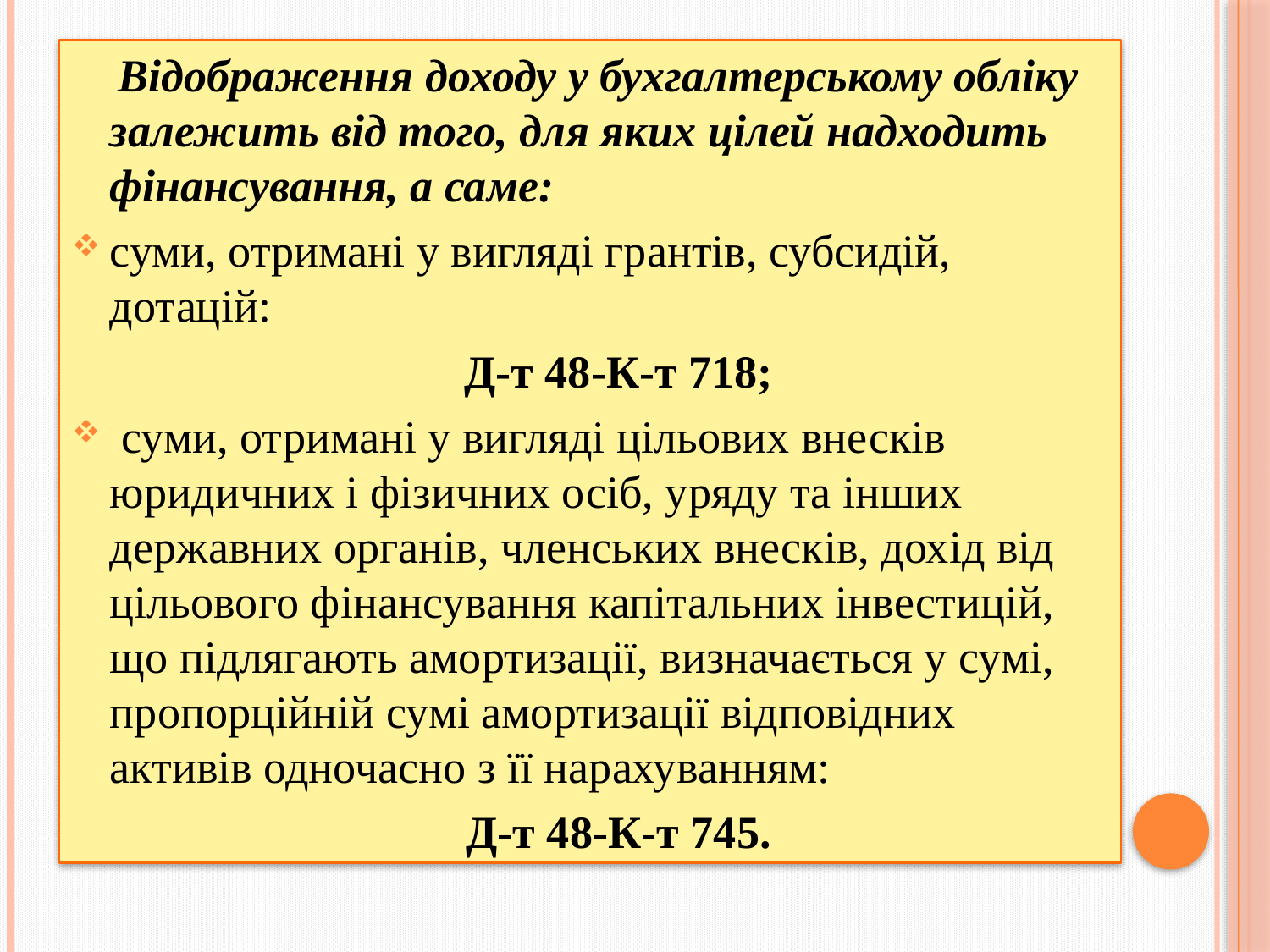

Відображення доходу у бухгалтерському обліку залежить від того, для яких цілей надходить фінансування, а саме:
суми, отримані у вигляді грантів, субсидій, дотацій:
     Д-т 48-К-т 718;
 суми, отримані у вигляді цільових внесків юридичних і фізичних осіб, уряду та інших державних органів, членських внесків, дохід від цільового фінансування капітальних інвестицій, що підлягають амортизації, визначається у сумі, пропорційній сумі амортизації відповідних активів одночасно з її нарахуванням:
     Д-т 48-К-т 745.